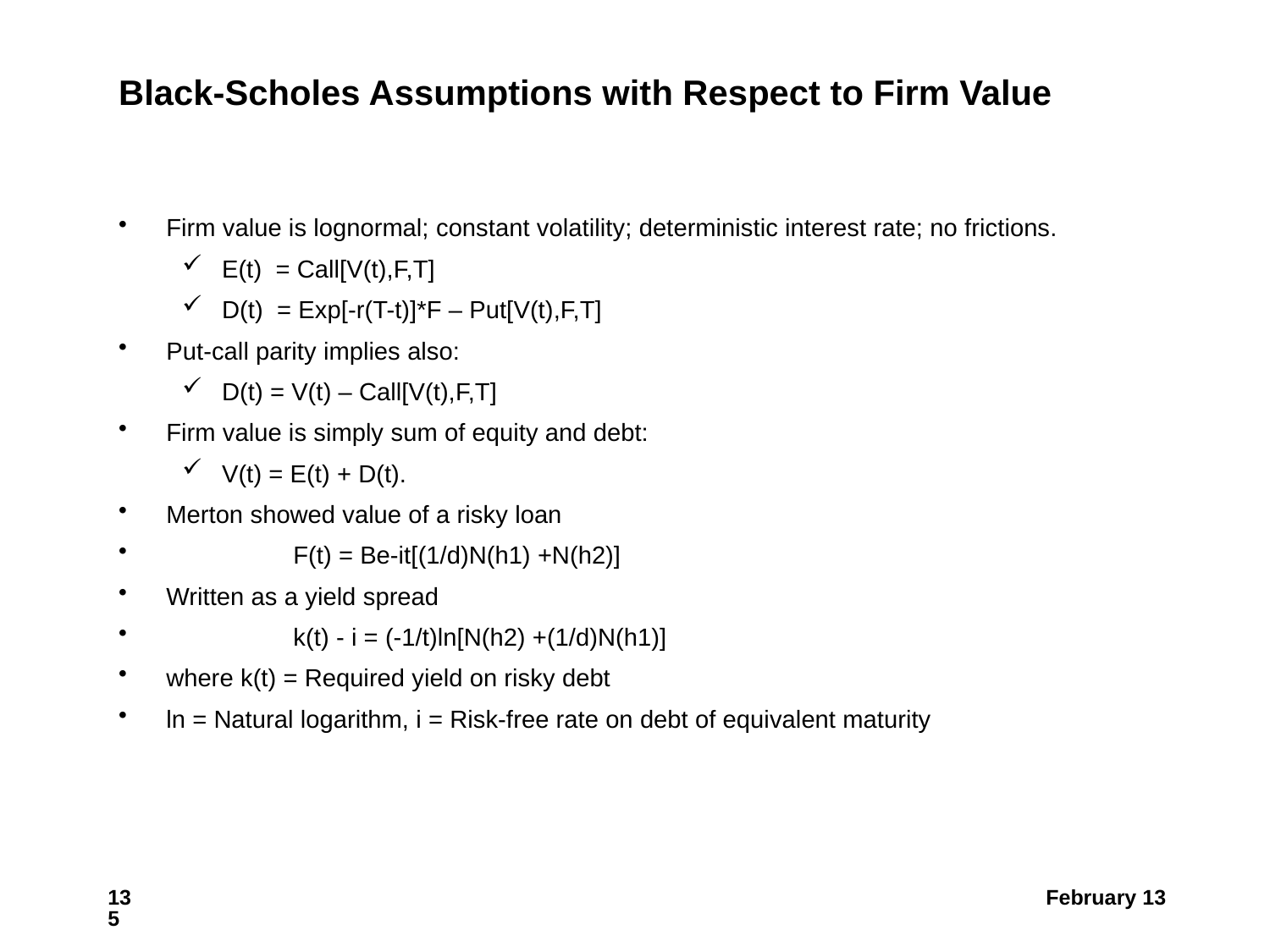

# Black-Scholes Assumptions with Respect to Firm Value
Firm value is lognormal; constant volatility; deterministic interest rate; no frictions.
E(t)  = Call[V(t),F,T]
D(t)  = Exp[-r(T-t)]*F – Put[V(t),F,T]
Put-call parity implies also:
D(t) = V(t) – Call[V(t),F,T]
Firm value is simply sum of equity and debt:
V(t) = E(t) + D(t).
Merton showed value of a risky loan
	F(t) = Be-it[(1/d)N(h1) +N(h2)]
Written as a yield spread
	k(t) - i = (-1/t)ln[N(h2) +(1/d)N(h1)]
where k(t) = Required yield on risky debt
ln = Natural logarithm, i = Risk-free rate on debt of equivalent maturity